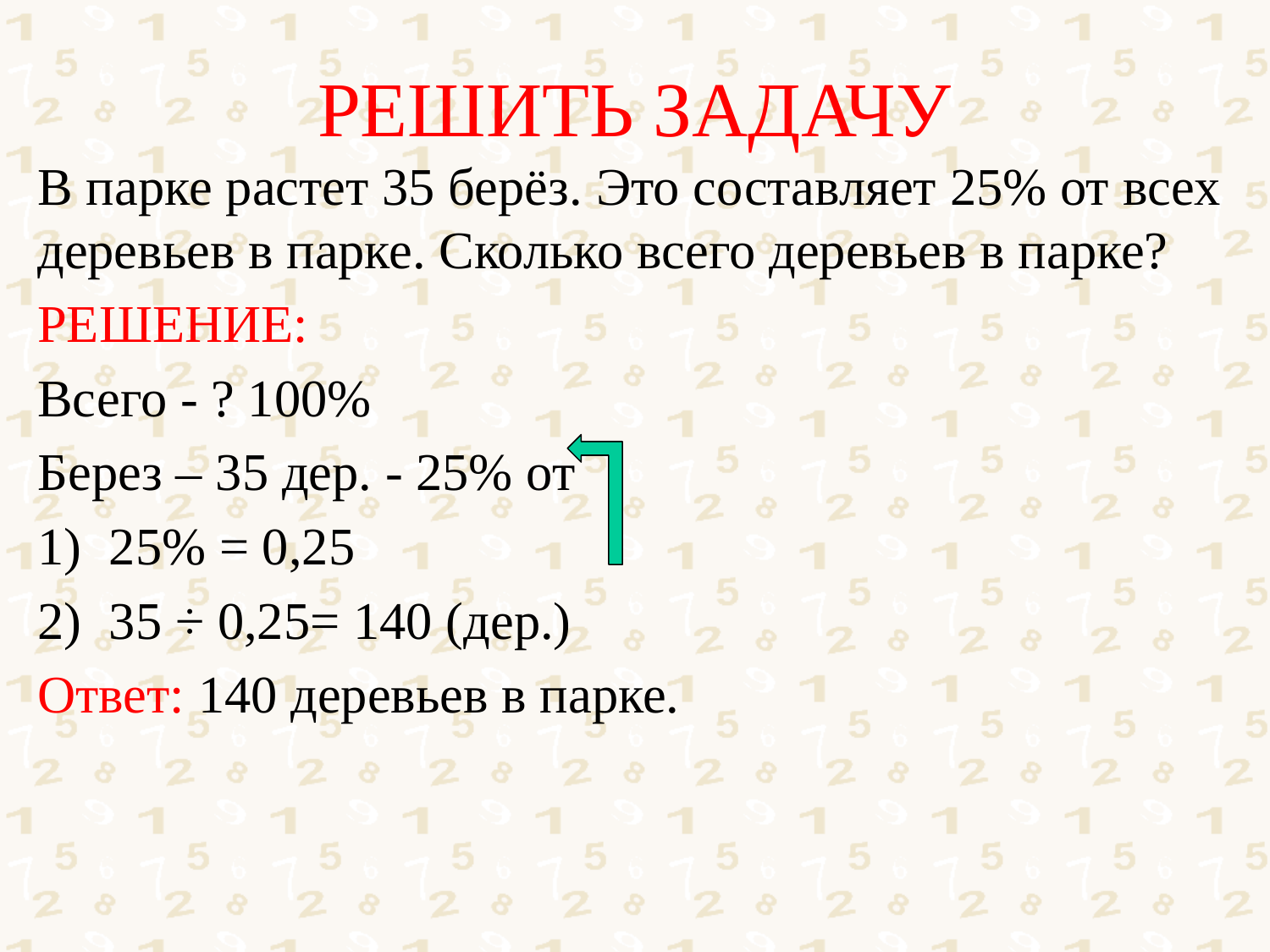

# РЕШИТЬ ЗАДАЧУ
В парке растет 35 берёз. Это составляет 25% от всех деревьев в парке. Сколько всего деревьев в парке?
РЕШЕНИЕ:
Всего - ? 100%
Берез – 35 дер. - 25% от
25% = 0,25
35 ÷ 0,25= 140 (дер.)
Ответ: 140 деревьев в парке.